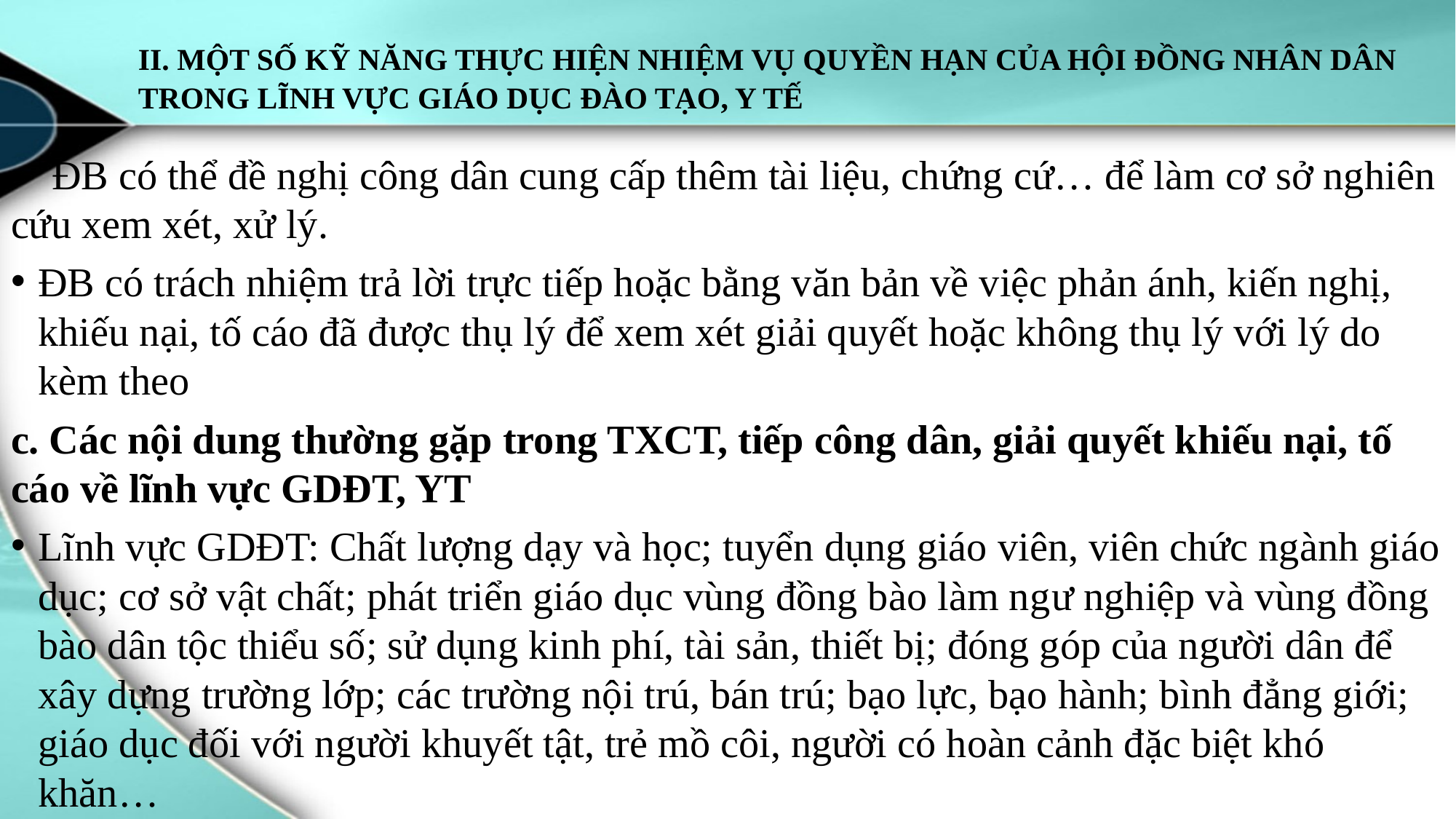

# II. MỘT SỐ KỸ NĂNG THỰC HIỆN NHIỆM VỤ QUYỀN HẠN CỦA HỘI ĐỒNG NHÂN DÂN TRONG LĨNH VỰC GIÁO DỤC ĐÀO TẠO, Y TẾ
    ĐB có thể đề nghị công dân cung cấp thêm tài liệu, chứng cứ… để làm cơ sở nghiên cứu xem xét, xử lý.
ĐB có trách nhiệm trả lời trực tiếp hoặc bằng văn bản về việc phản ánh, kiến nghị, khiếu nại, tố cáo đã được thụ lý để xem xét giải quyết hoặc không thụ lý với lý do kèm theo
c. Các nội dung thường gặp trong TXCT, tiếp công dân, giải quyết khiếu nại, tố cáo về lĩnh vực GDĐT, YT
Lĩnh vực GDĐT: Chất lượng dạy và học; tuyển dụng giáo viên, viên chức ngành giáo dục; cơ sở vật chất; phát triển giáo dục vùng đồng bào làm ngư nghiệp và vùng đồng bào dân tộc thiểu số; sử dụng kinh phí, tài sản, thiết bị; đóng góp của người dân để xây dựng trường lớp; các trường nội trú, bán trú; bạo lực, bạo hành; bình đẳng giới; giáo dục đối với người khuyết tật, trẻ mồ côi, người có hoàn cảnh đặc biệt khó khăn…